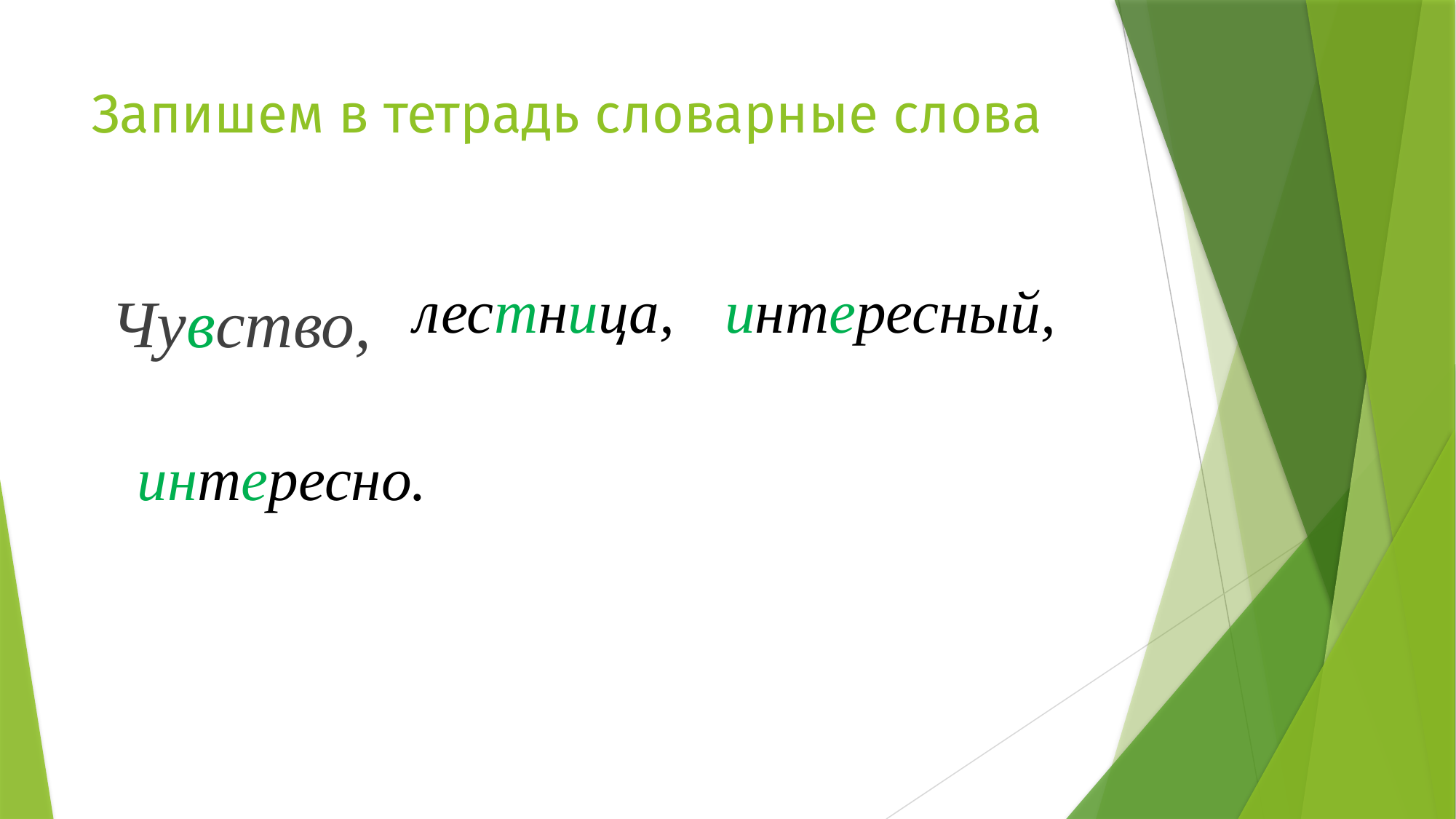

# Запишем в тетрадь словарные слова
Чувство,
лестница,
интересный,
интересно.